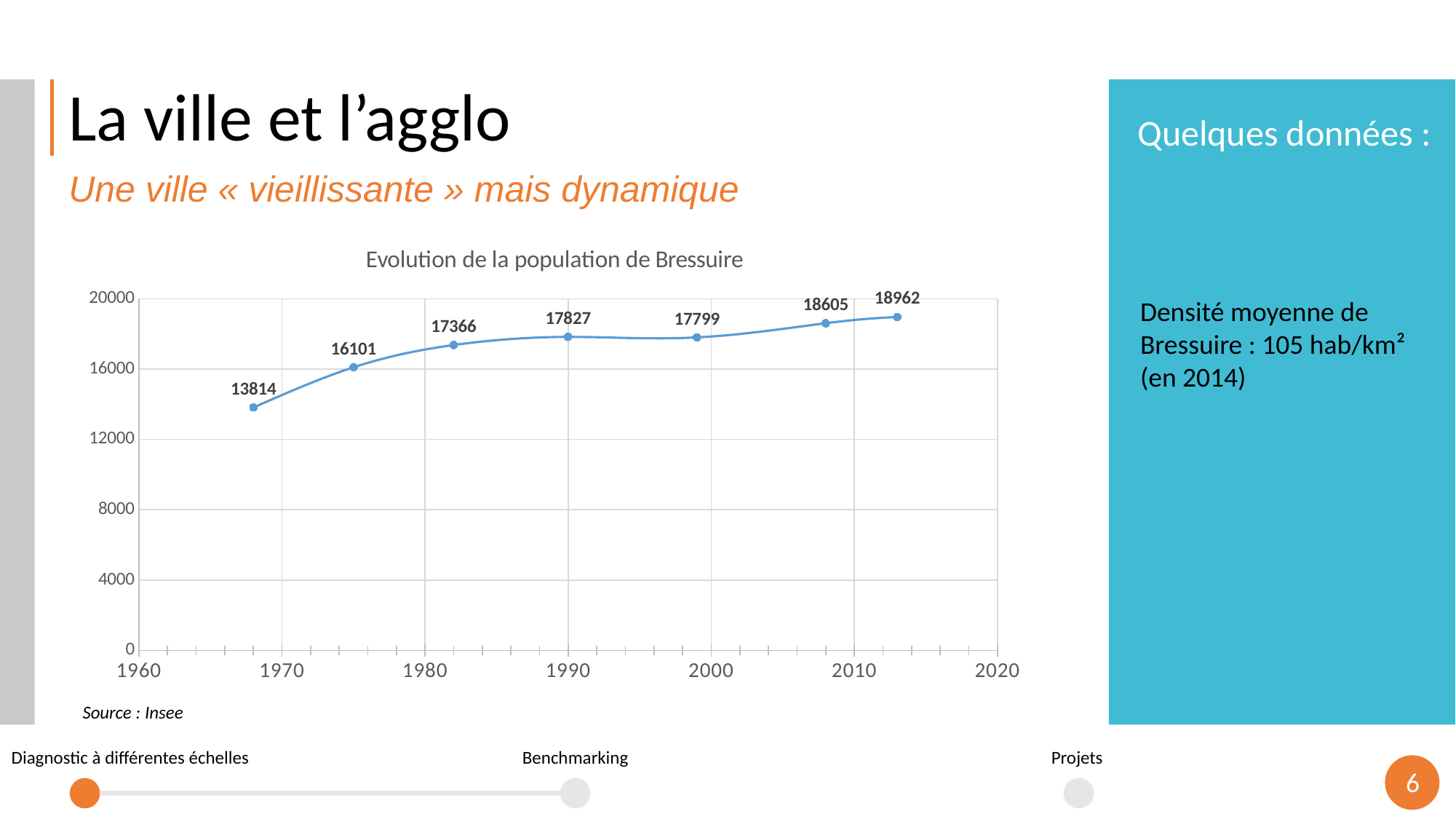

# La ville et l’agglo
Quelques données :

Densité moyenne de Bressuire : 105 hab/km² (en 2014)

Une ville « vieillissante » mais dynamique

### Chart: Evolution de la population de Bressuire

| Category |  |
|---|---|
Source : Insee
Projets
Benchmarking
Diagnostic à différentes échelles

6